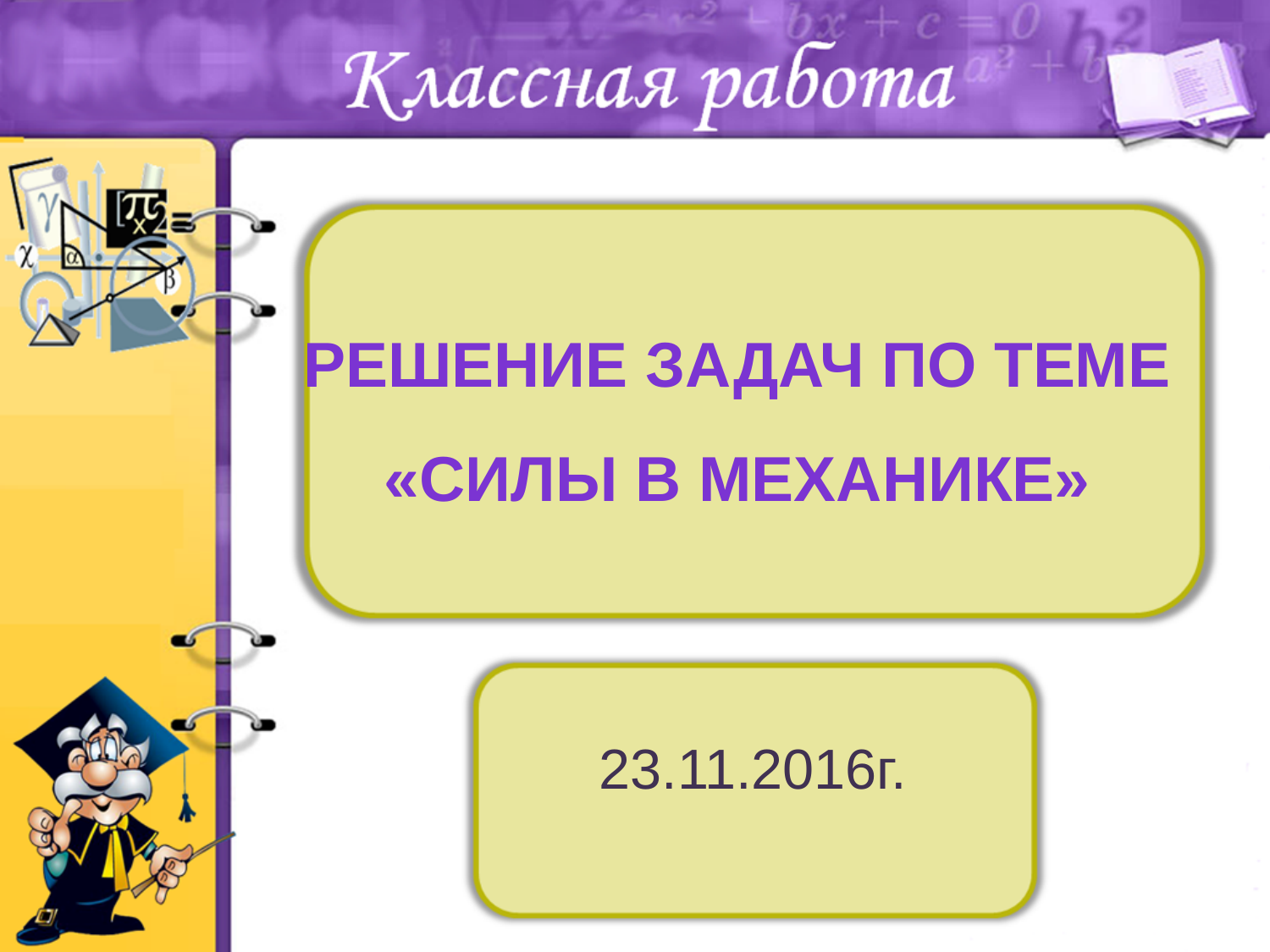

# Решение задач по теме «Силы в механике»
23.11.2016г.